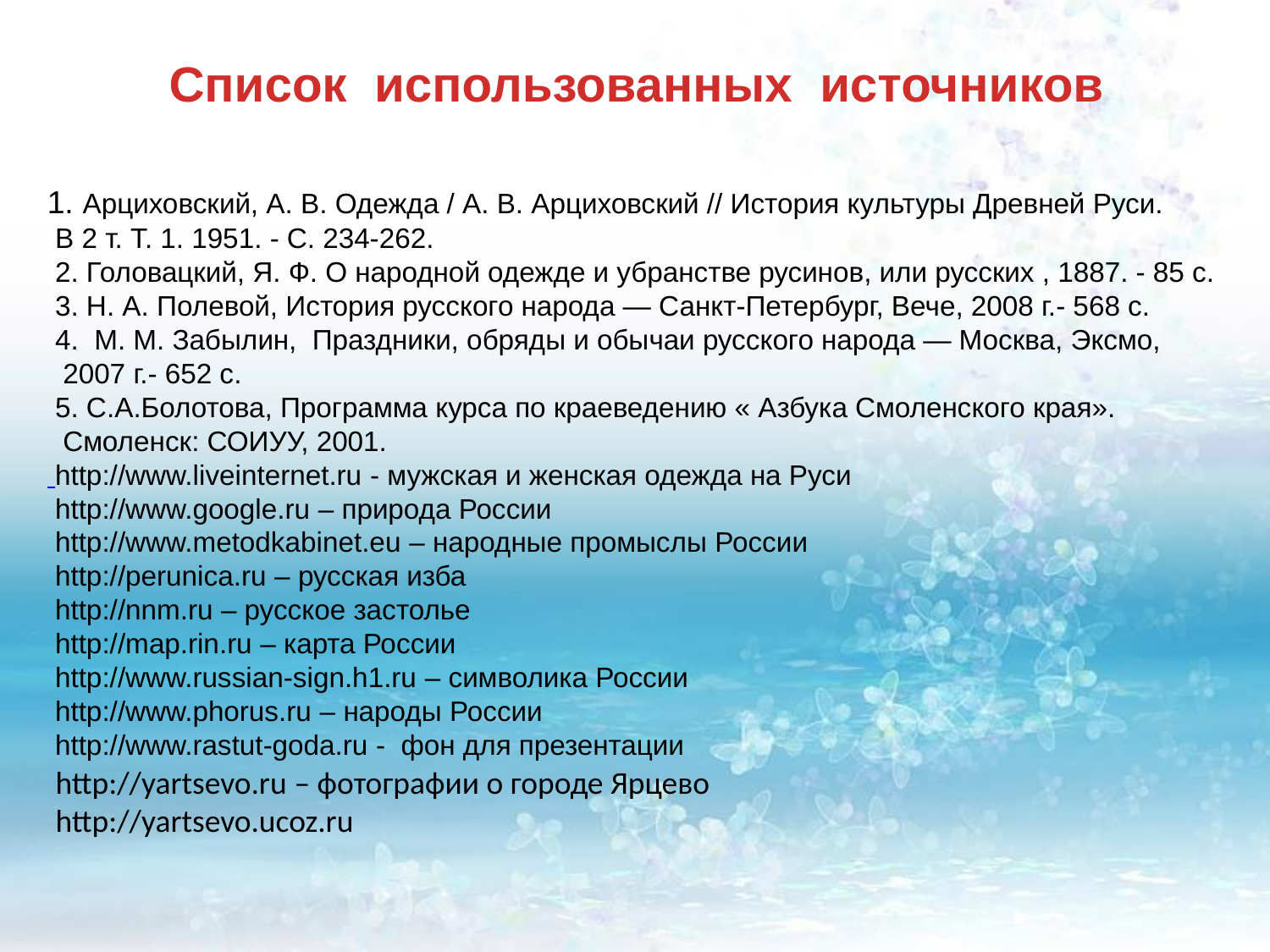

Список  использованных  источников
1. Арциховский, А. В. Одежда / А. В. Арциховский // История культуры Древней Руси.
 В 2 т. Т. 1. 1951. - С. 234-262.
 2. Головацкий, Я. Ф. О народной одежде и убранстве русинов, или русских , 1887. - 85 с.
 3. Н. А. Полевой, История русского народа — Санкт-Петербург, Вече, 2008 г.- 568 с.
 4.  М. М. Забылин,  Праздники, обряды и обычаи русского народа — Москва, Эксмо,
  2007 г.- 652 с.
 5. С.А.Болотова, Программа курса по краеведению « Азбука Смоленского края».
  Смоленск: СОИУУ, 2001.
 http://www.liveinternet.ru - мужская и женская одежда на Руси
 http://www.google.ru – природа России
 http://www.metodkabinet.eu – народные промыслы России
 http://perunica.ru – русская изба
 http://nnm.ru – русское застолье
 http://map.rin.ru – карта России
 http://www.russian-sign.h1.ru – символика России
 http://www.phorus.ru – народы России
 http://www.rastut-goda.ru -  фон для презентации

      http://yartsevo.ru – фотографии о городе Ярцево
      http://yartsevo.ucoz.ru